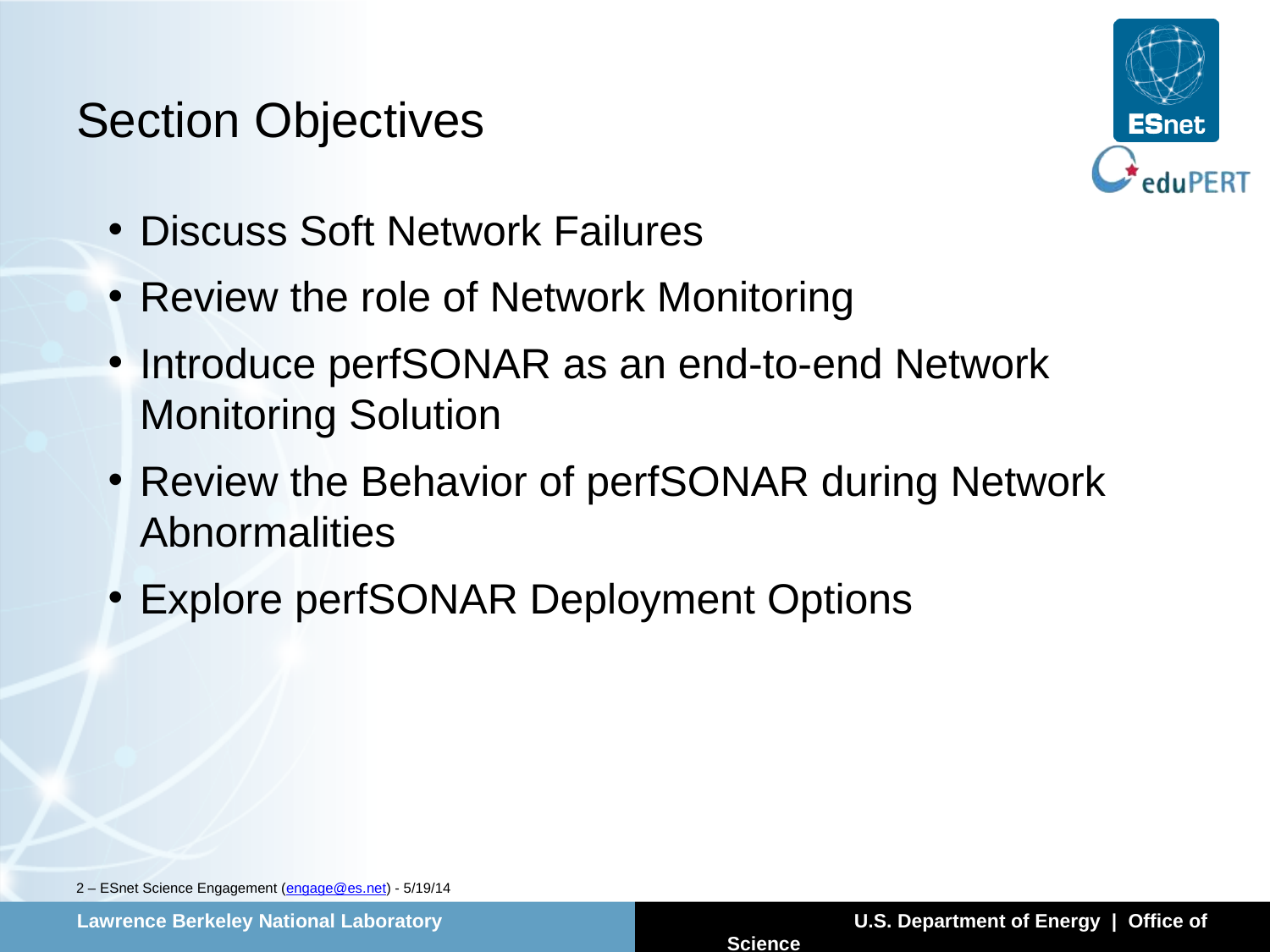

# Section Objectives
Discuss Soft Network Failures
Review the role of Network Monitoring
Introduce perfSONAR as an end-to-end Network Monitoring Solution
Review the Behavior of perfSONAR during Network Abnormalities
Explore perfSONAR Deployment Options

2 – ESnet Science Engagement (engage@es.net) - 5/19/14